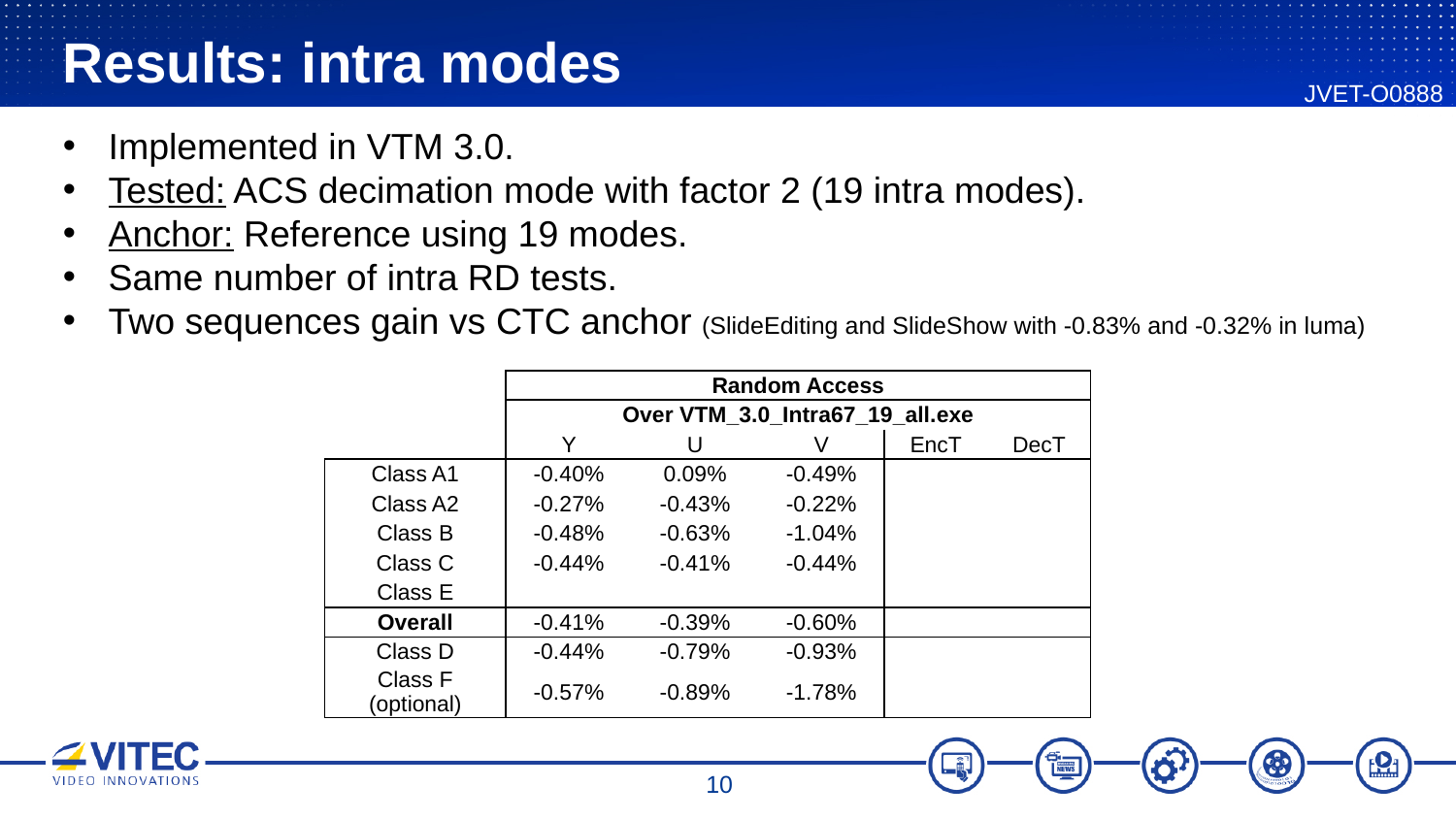

# Results: intra modes
JVET-O0888
Implemented in VTM 3.0.
Tested: ACS decimation mode with factor 2 (19 intra modes).
Anchor: Reference using 19 modes.
Same number of intra RD tests.
Two sequences gain vs CTC anchor (SlideEditing and SlideShow with -0.83% and -0.32% in luma)

|  | Random Access |  |  |  |  |
| --- | --- | --- | --- | --- | --- |
|  | Over VTM\_3.0\_Intra67\_19\_all.exe |  |  |  |  |
|  | Y | U | V | EncT | DecT |
| Class A1 | -0.40% | 0.09% | -0.49% |  |  |
| Class A2 | -0.27% | -0.43% | -0.22% |  |  |
| Class B | -0.48% | -0.63% | -1.04% |  |  |
| Class C | -0.44% | -0.41% | -0.44% |  |  |
| Class E |  |  |  |  |  |
| Overall | -0.41% | -0.39% | -0.60% |  |  |
| Class D | -0.44% | -0.79% | -0.93% |  |  |
| Class F (optional) | -0.57% | -0.89% | -1.78% |  |  |
10